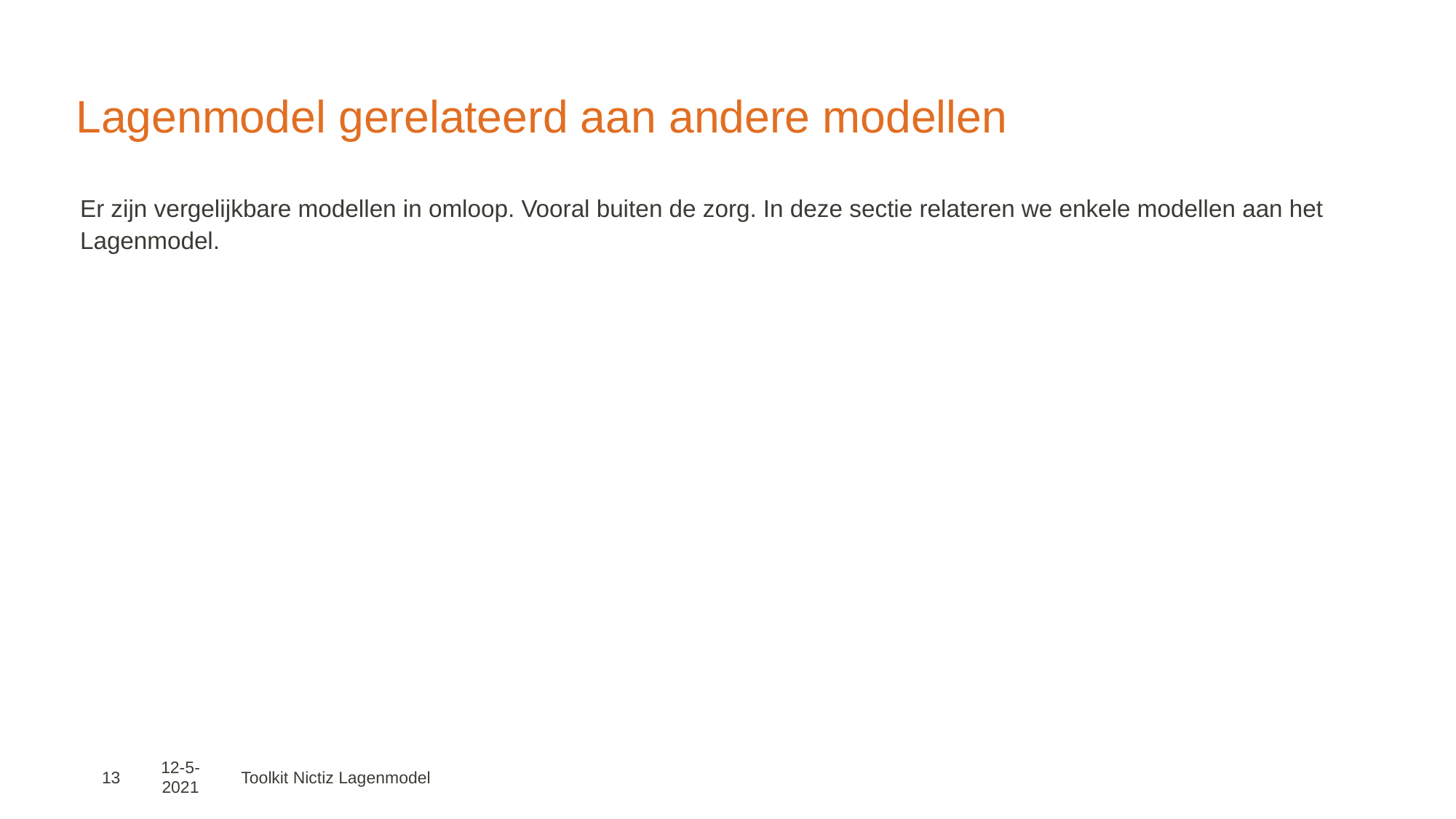

# Lagenmodel gerelateerd aan andere modellen
Er zijn vergelijkbare modellen in omloop. Vooral buiten de zorg. In deze sectie relateren we enkele modellen aan het Lagenmodel.

13
12-5-2021
Toolkit Nictiz Lagenmodel